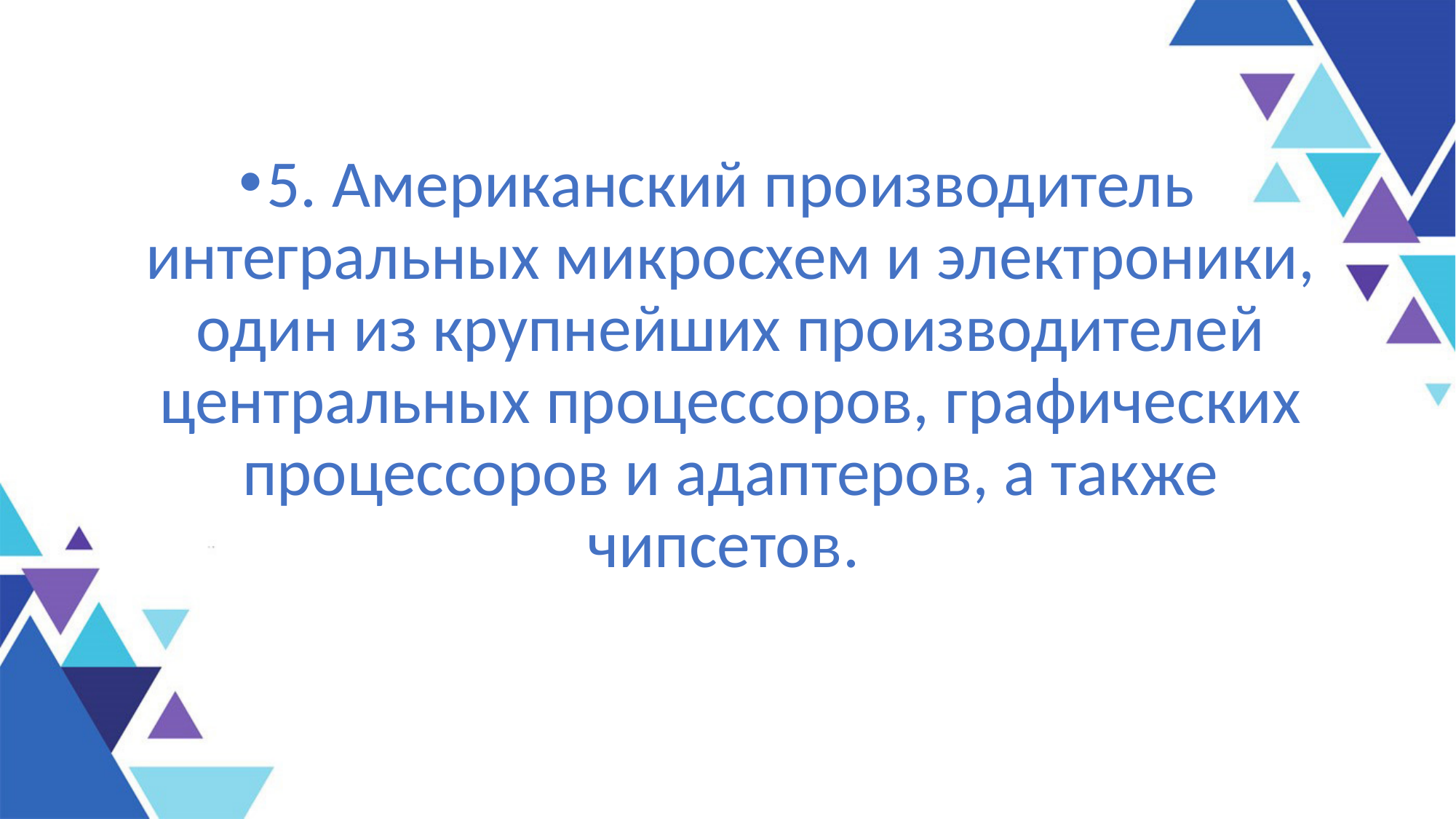

5. Американский производитель интегральных микросхем и электроники, один из крупнейших производителей центральных процессоров, графических процессоров и адаптеров, а также чипсетов.